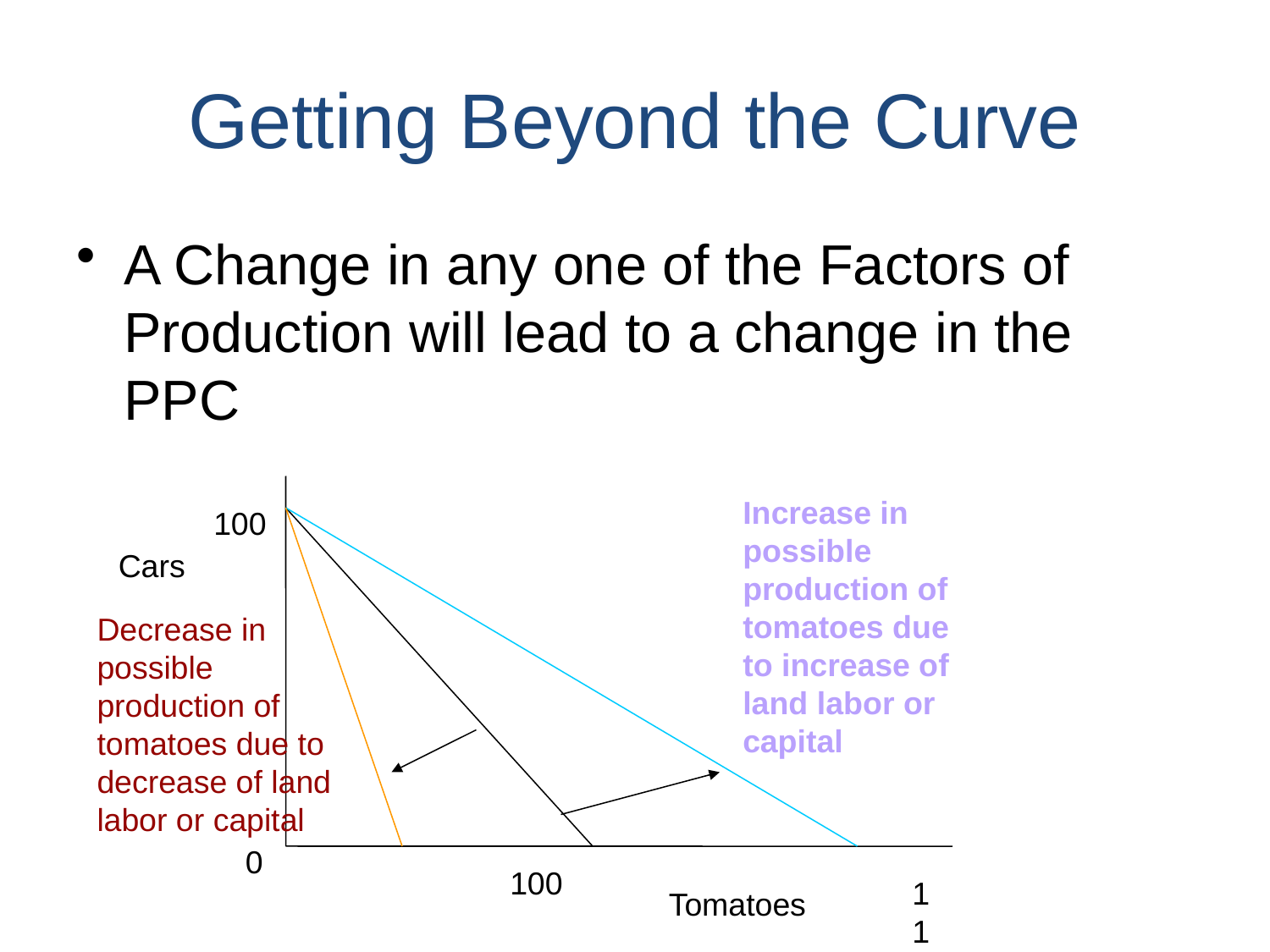

Getting Beyond the Curve
A Change in any one of the Factors of Production will lead to a change in the PPC

Increase in possible  production of tomatoes due to increase of land labor or capital
100

Cars

Decrease in possible  production of tomatoes due to decrease of land labor or capital

0

100
11000

Tomatoes